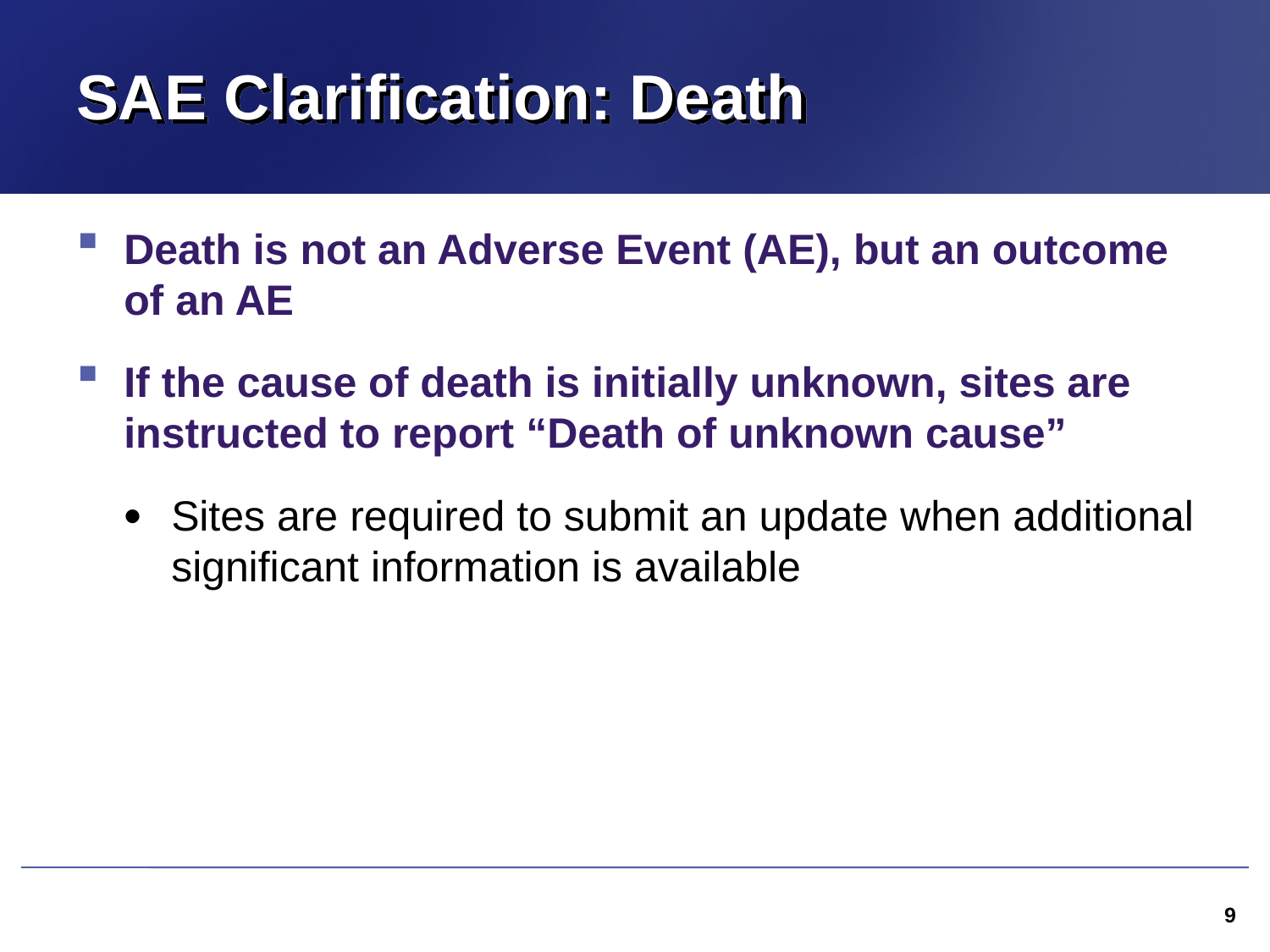

# SAE Clarification: Death
Death is not an Adverse Event (AE), but an outcome of an AE
If the cause of death is initially unknown, sites are instructed to report “Death of unknown cause”
Sites are required to submit an update when additional significant information is available

9